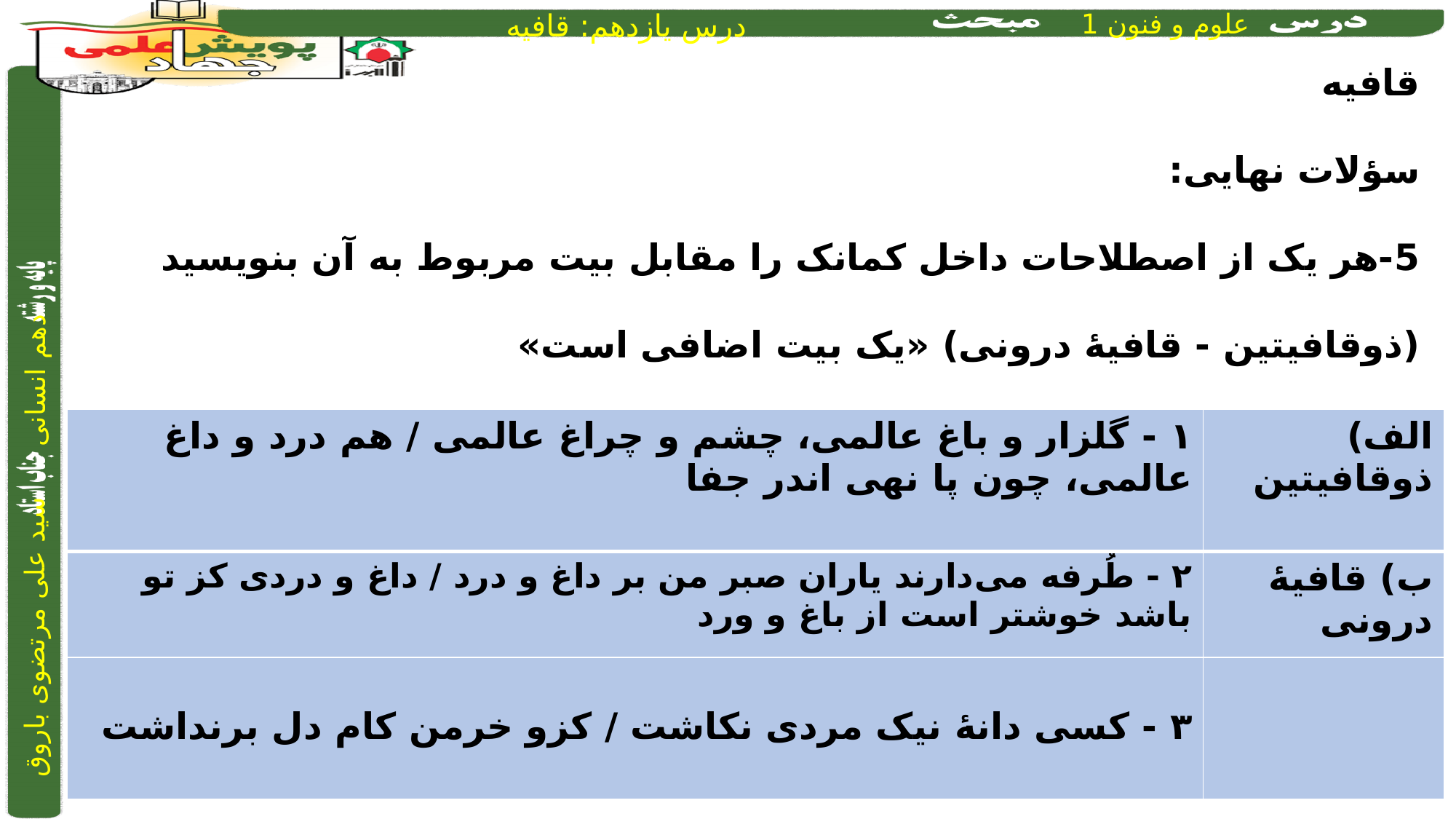

قافیه
سؤلات نهایی:
5-هر یک از اصطلاحات داخل کمانک را مقابل بیت مربوط به آن بنویسید (ذوقافیتین - قافیۀ درونی) «یک بیت اضافی است»

| ۱ - گلزار و باغ عالمی، چشم و چراغ عالمی / هم‌ درد و داغ عالمی، چون پا نهی اندر جفا | الف) ذوقافیتین |
| --- | --- |
| ۲ - طُرفه می‌دارند یاران صبر من بر داغ و درد / داغ و دردی کز تو باشد خوشتر است از باغ و ورد | ب) قافیۀ درونی |
| ۳ - کسی دانۀ نیک مردی نکاشت / کزو خرمن کام دل برنداشت |  |